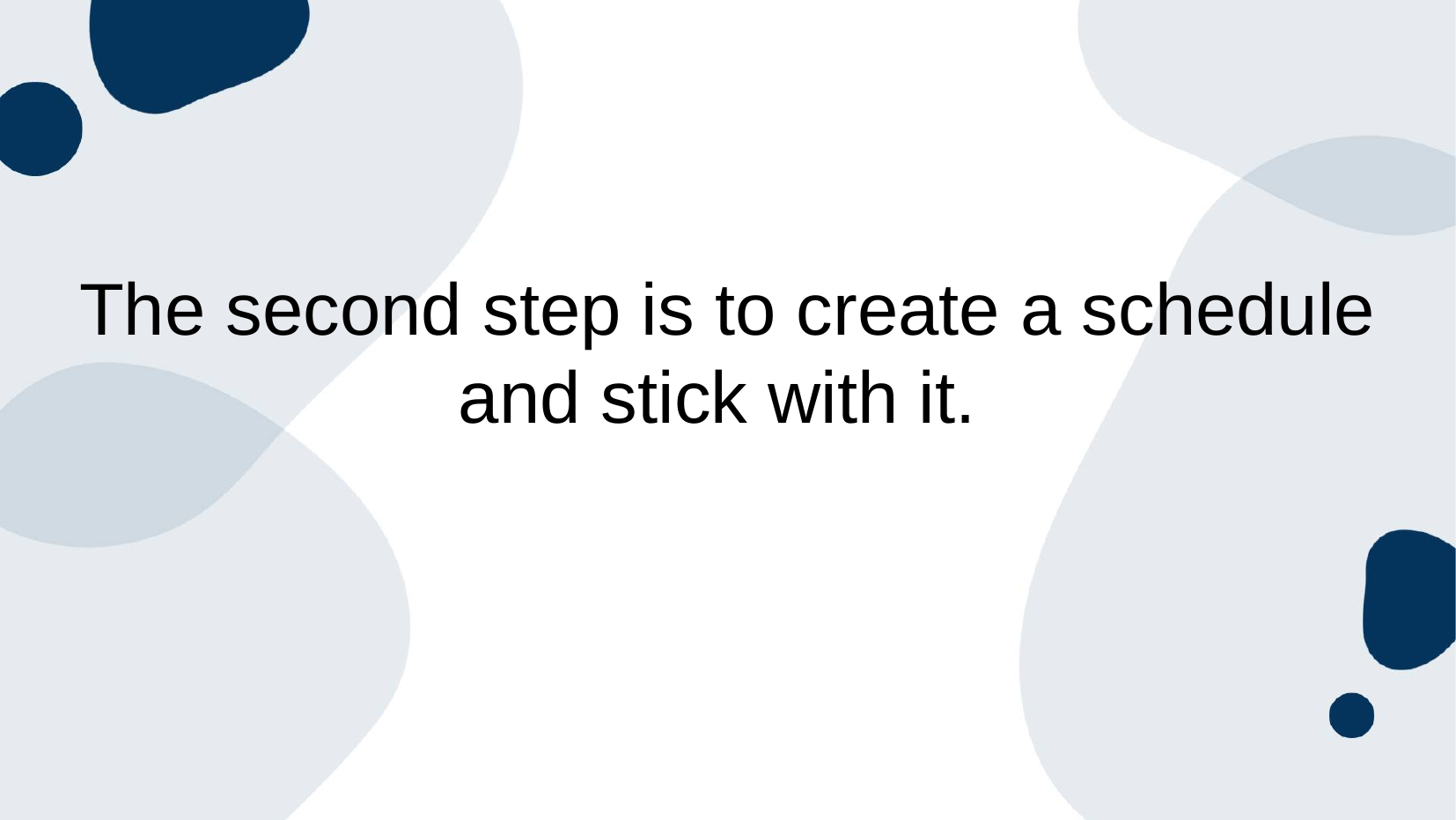

# The second step is to create a schedule and stick with it.